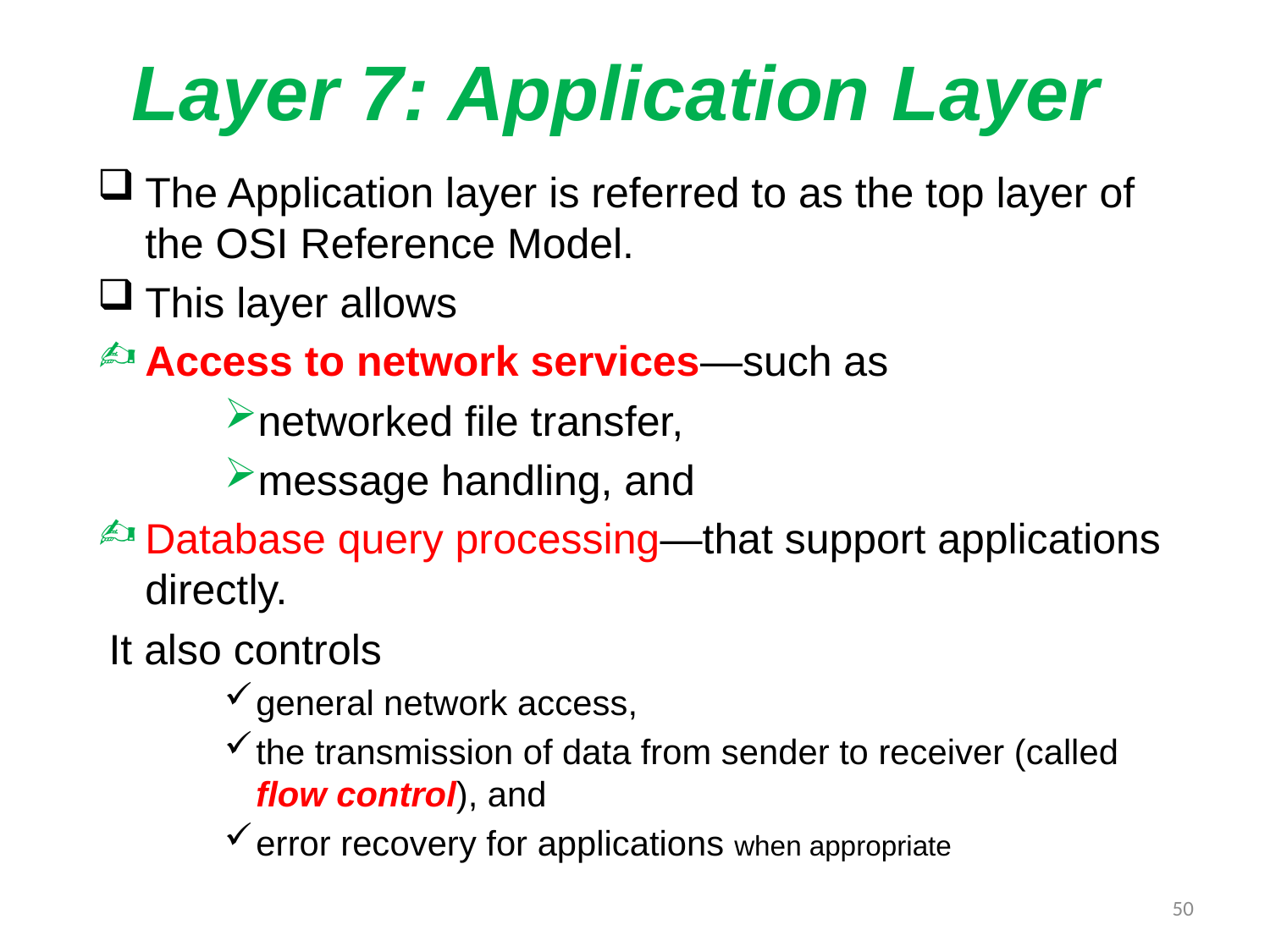

# Layer 7: Application Layer
The Application layer is referred to as the top layer of the OSI Reference Model.
This layer allows
Access to network services—such as
networked file transfer,
message handling, and
Database query processing—that support applications directly.
It also controls
general network access,
the transmission of data from sender to receiver (called flow control), and
error recovery for applications when appropriate
50